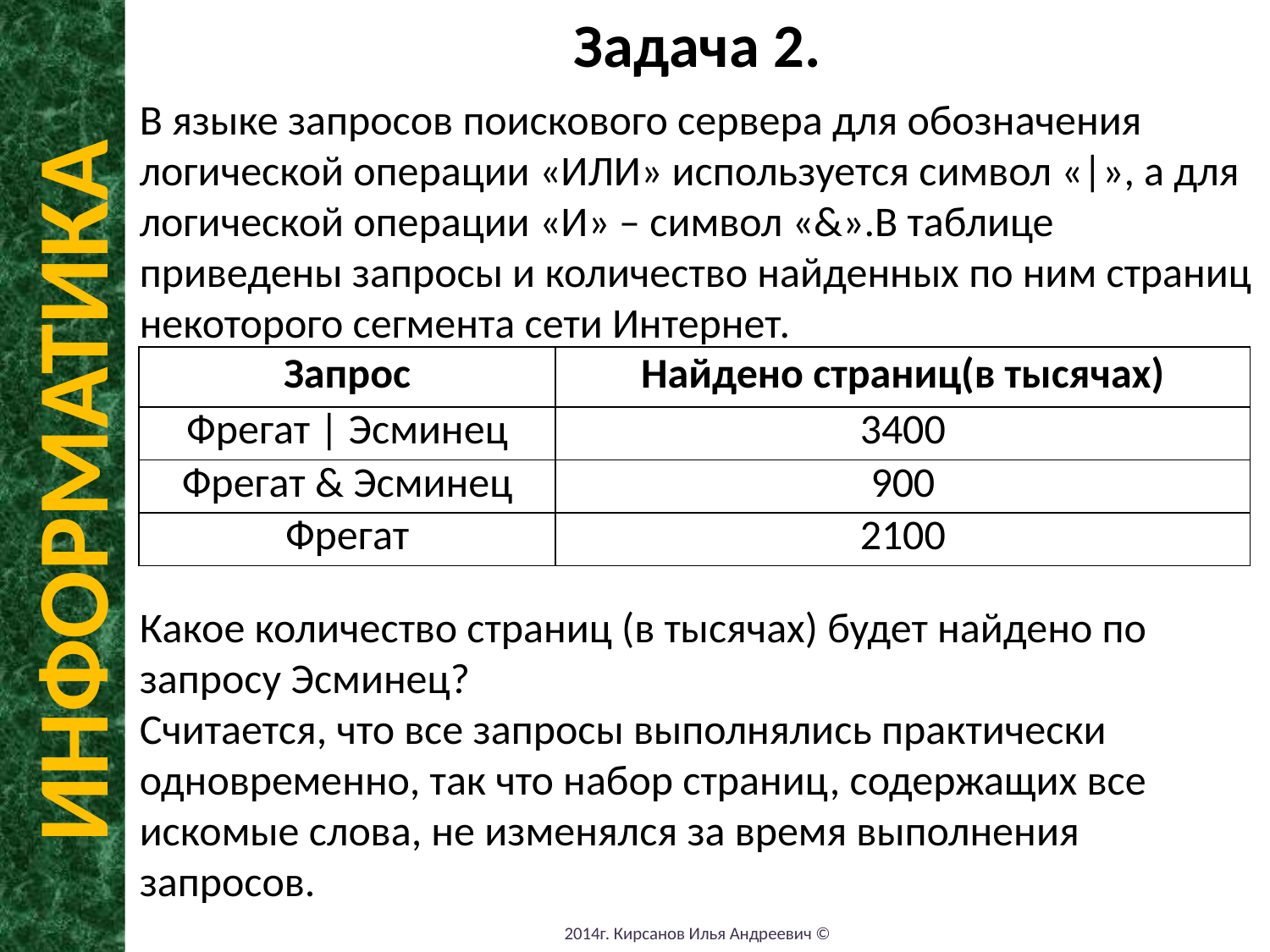

Задача 2.
T
В языке запросов поискового сервера для обозначения логической операции «ИЛИ» используется символ «|», а для логической операции «И» – символ «&».В таблице приведены запросы и количество найденных по ним страниц некоторого сегмента сети Интернет.

Какое количество страниц (в тысячах) будет найдено по запросу Эсминец?
Считается, что все запросы выполнялись практически одновременно, так что набор страниц, содержащих все искомые слова, не изменялся за время выполнения запросов.

| Запрос | Найдено страниц(в тысячах) |
| --- | --- |
| Фрегат | Эсминец | 3400 |
| Фрегат & Эсминец | 900 |
| Фрегат | 2100 |
ИНФОРМАТИКА
2014г. Кирсанов Илья Андреевич ©